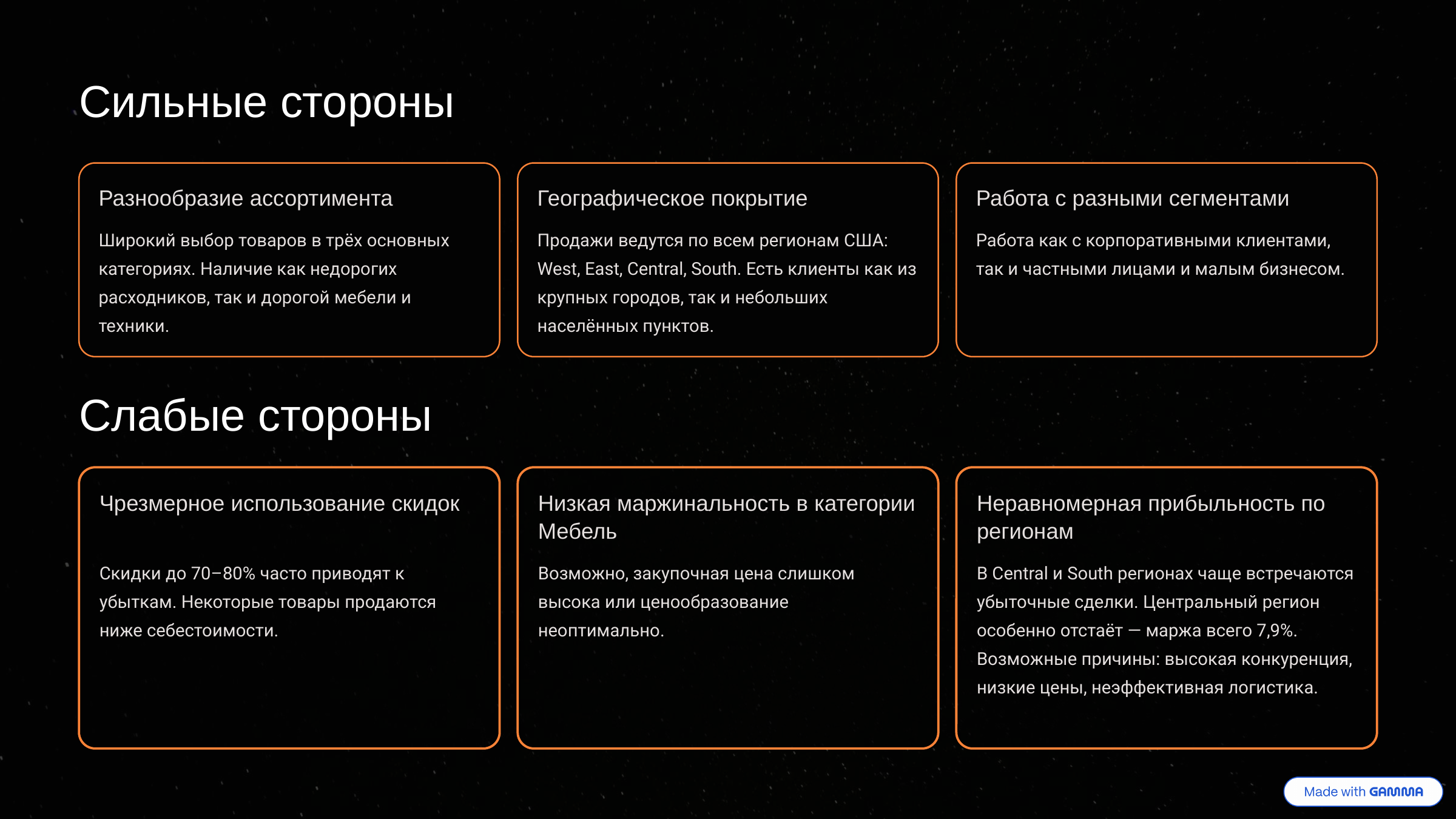

Сильные стороны

Разнообразие ассортимента
Географическое покрытие
Работа с разными сегментами
Широкий выбор товаров в трёх основных категориях. Наличие как недорогих расходников, так и дорогой мебели и техники.
Продажи ведутся по всем регионам США: West, East, Central, South. Есть клиенты как из крупных городов, так и небольших населённых пунктов.
Работа как с корпоративными клиентами, так и частными лицами и малым бизнесом.
Слабые стороны

Чрезмерное использование скидок
Низкая маржинальность в категории Мебель
Неравномерная прибыльность по регионам
Скидки до 70–80% часто приводят к убыткам. Некоторые товары продаются ниже себестоимости.
Возможно, закупочная цена слишком высока или ценообразование неоптимально.
В Central и South регионах чаще встречаются убыточные сделки. Центральный регион особенно отстаёт — маржа всего 7,9%. Возможные причины: высокая конкуренция, низкие цены, неэффективная логистика.